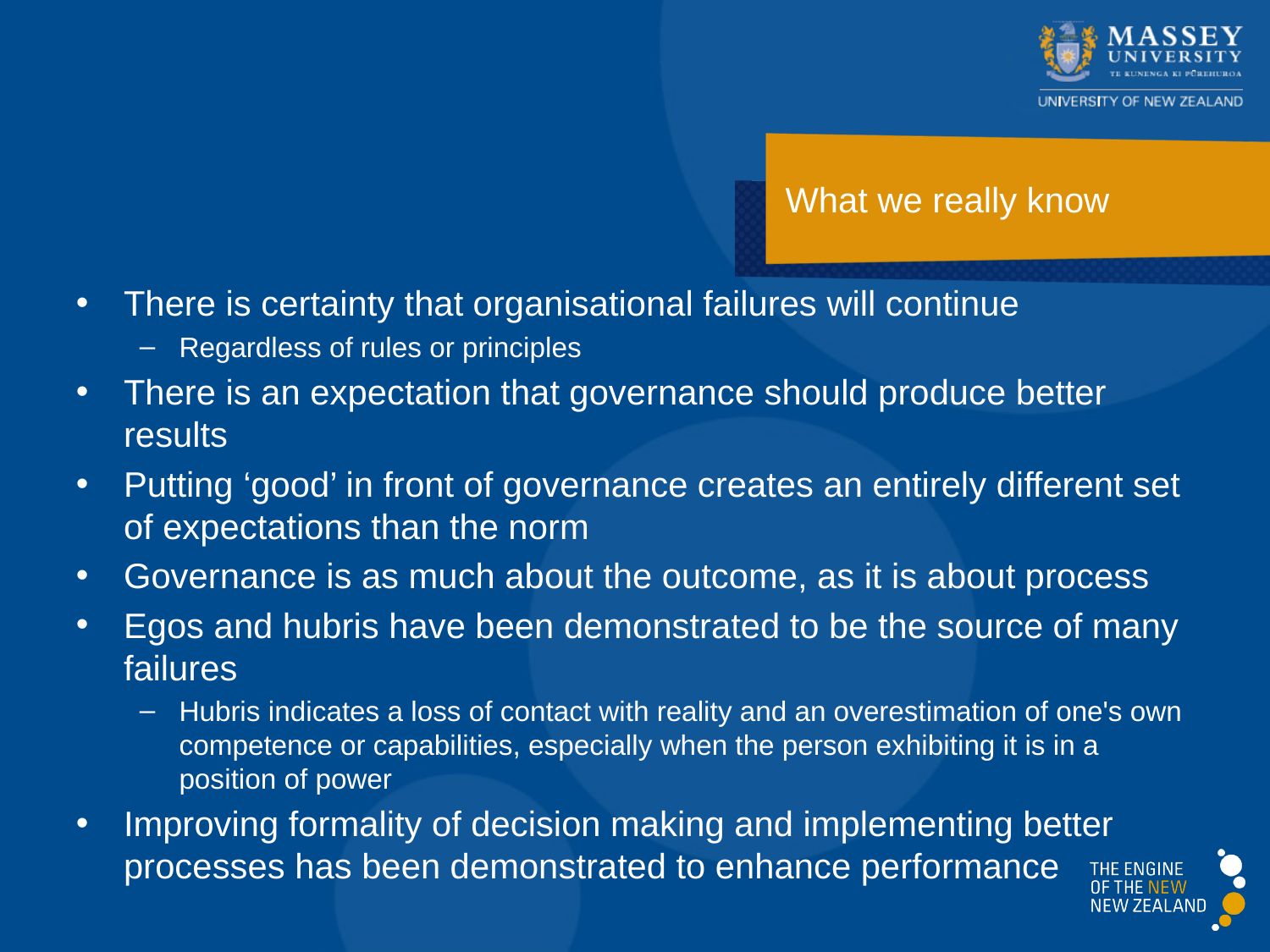

# What we really know
There is certainty that organisational failures will continue
Regardless of rules or principles
There is an expectation that governance should produce better results
Putting ‘good’ in front of governance creates an entirely different set of expectations than the norm
Governance is as much about the outcome, as it is about process
Egos and hubris have been demonstrated to be the source of many failures
Hubris indicates a loss of contact with reality and an overestimation of one's own competence or capabilities, especially when the person exhibiting it is in a position of power
Improving formality of decision making and implementing better processes has been demonstrated to enhance performance